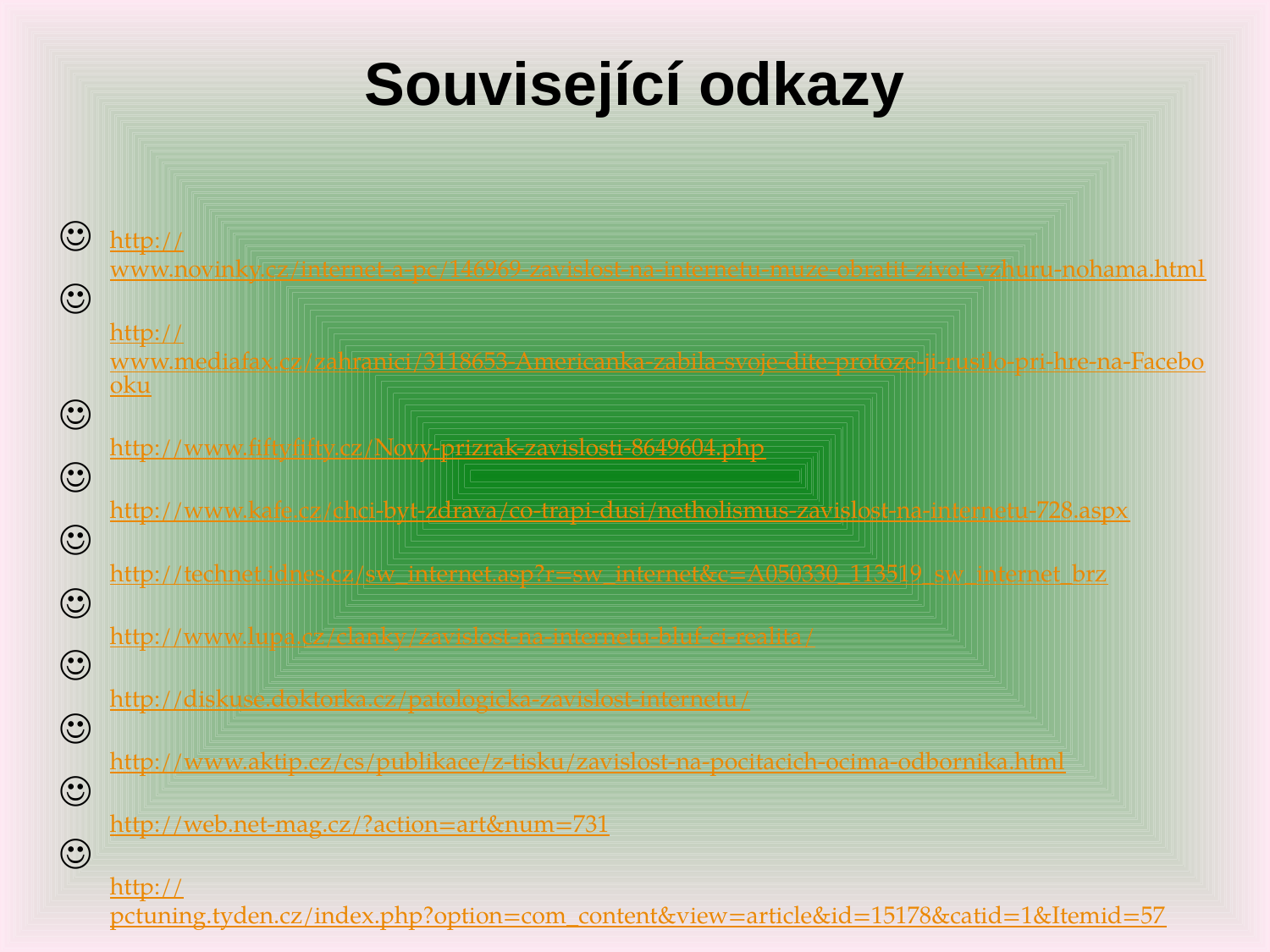

# Související odkazy
http://www.novinky.cz/internet-a-pc/146969-zavislost-na-internetu-muze-obratit-zivot-vzhuru-nohama.html
http://www.mediafax.cz/zahranici/3118653-Americanka-zabila-svoje-dite-protoze-ji-rusilo-pri-hre-na-Facebooku
http://www.fiftyfifty.cz/Novy-prizrak-zavislosti-8649604.php
http://www.kafe.cz/chci-byt-zdrava/co-trapi-dusi/netholismus-zavislost-na-internetu-728.aspx
http://technet.idnes.cz/sw_internet.asp?r=sw_internet&c=A050330_113519_sw_internet_brz
http://www.lupa.cz/clanky/zavislost-na-internetu-bluf-ci-realita/
http://diskuse.doktorka.cz/patologicka-zavislost-internetu/
http://www.aktip.cz/cs/publikace/z-tisku/zavislost-na-pocitacich-ocima-odbornika.html
http://web.net-mag.cz/?action=art&num=731
http://pctuning.tyden.cz/index.php?option=com_content&view=article&id=15178&catid=1&Itemid=57